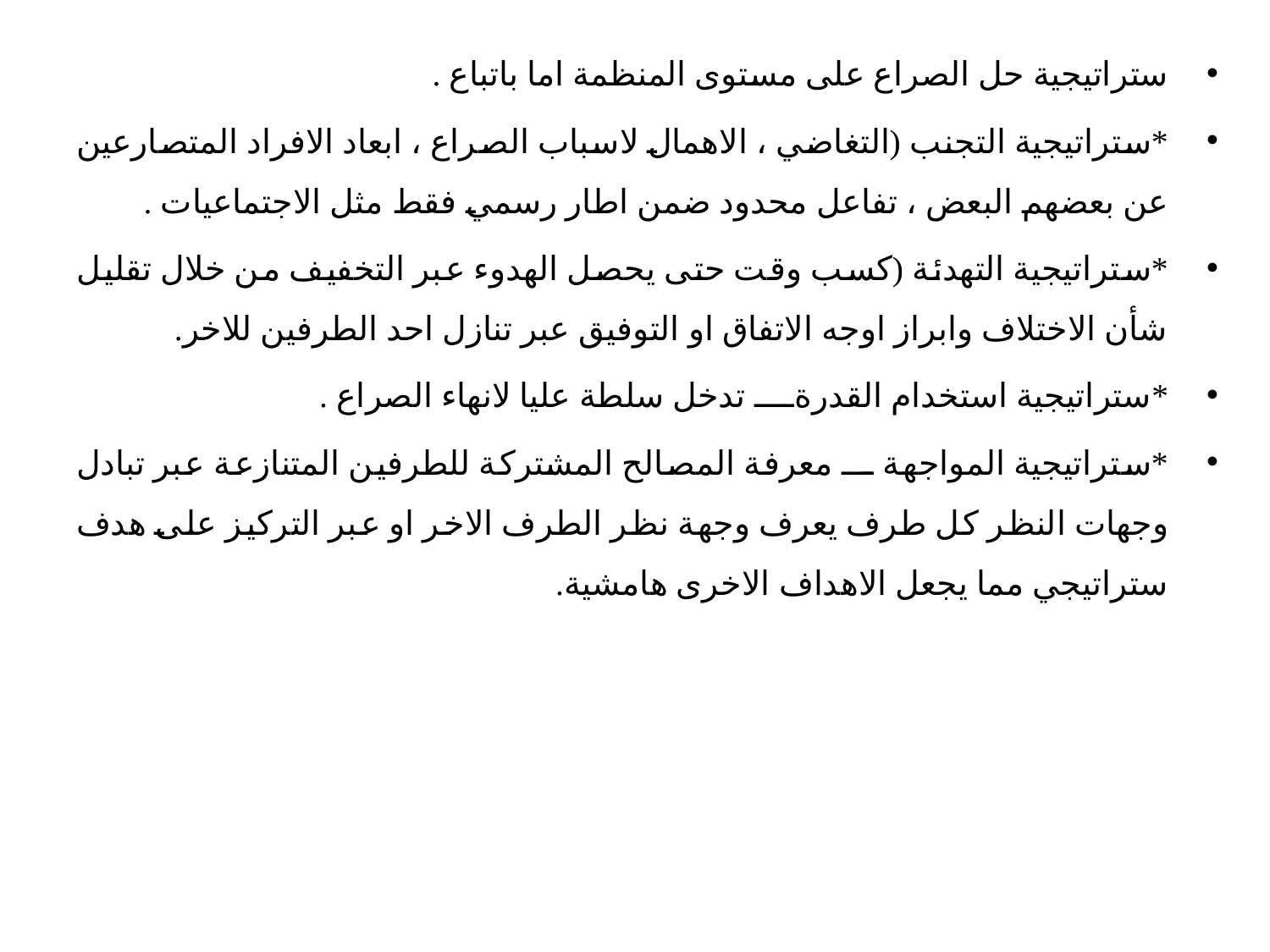

ستراتيجية حل الصراع على مستوى المنظمة اما باتباع .
*ستراتيجية التجنب (التغاضي ، الاهمال لاسباب الصراع ، ابعاد الافراد المتصارعين عن بعضهم البعض ، تفاعل محدود ضمن اطار رسمي فقط مثل الاجتماعيات .
*ستراتيجية التهدئة (كسب وقت حتى يحصل الهدوء عبر التخفيف من خلال تقليل شأن الاختلاف وابراز اوجه الاتفاق او التوفيق عبر تنازل احد الطرفين للاخر.
*ستراتيجية استخدام القدرةــــ تدخل سلطة عليا لانهاء الصراع .
*ستراتيجية المواجهة ـــ معرفة المصالح المشتركة للطرفين المتنازعة عبر تبادل وجهات النظر كل طرف يعرف وجهة نظر الطرف الاخر او عبر التركيز على هدف ستراتيجي مما يجعل الاهداف الاخرى هامشية.